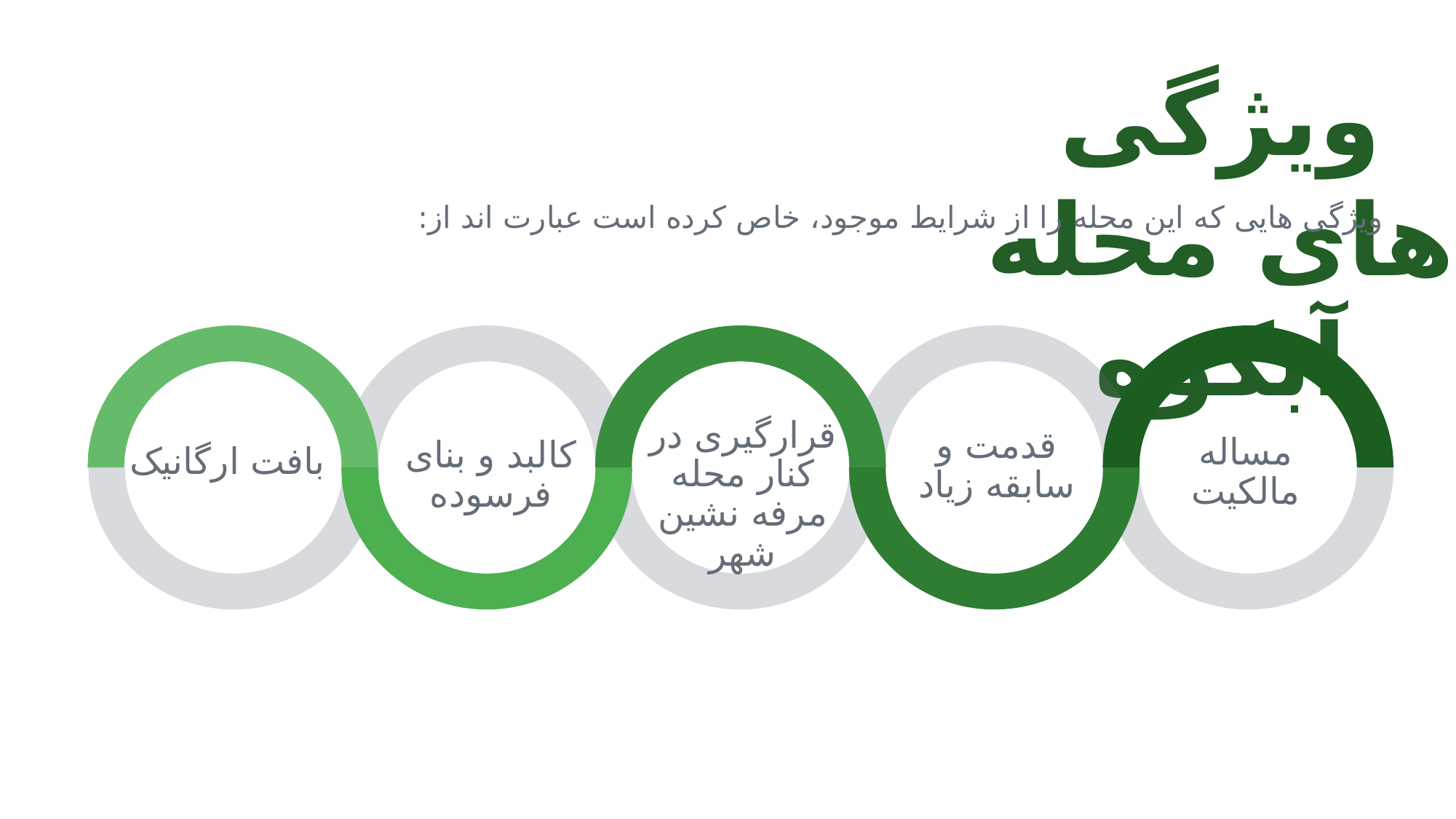

ویژگی های محله آبکوه
ویژگی هایی که این محله را از شرایط موجود، خاص کرده است عبارت اند از:

قرارگیری در کنار محله مرفه نشین شهر
قدمت و سابقه زیاد
مساله مالکیت
کالبد و بنای فرسوده
بافت ارگانیک